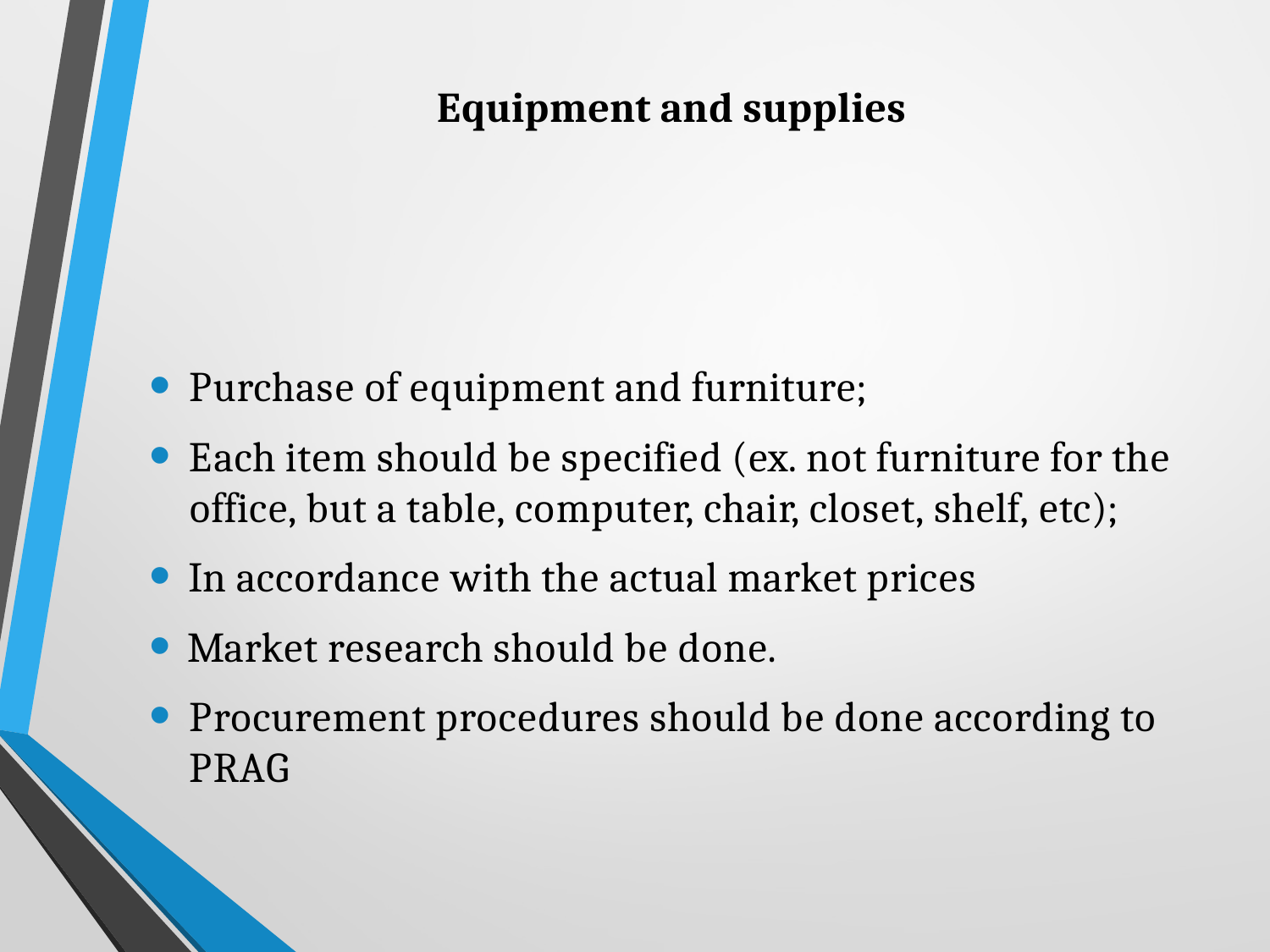

# Equipment and supplies
Purchase of equipment and furniture;
Each item should be specified (ex. not furniture for the office, but a table, computer, chair, closet, shelf, etc);
In accordance with the actual market prices
Market research should be done.
Procurement procedures should be done according to PRAG